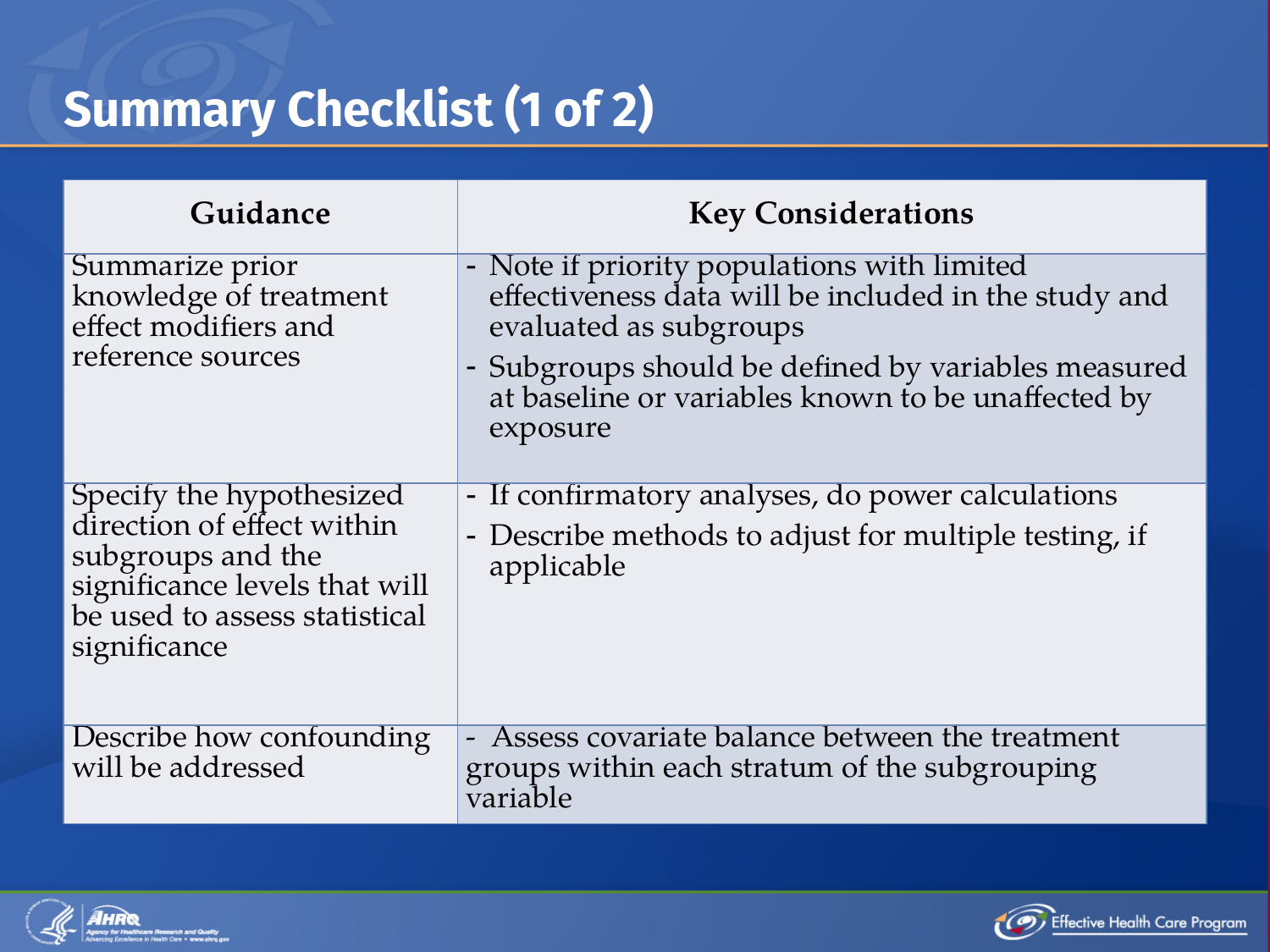

# Summary Checklist (1 of 2)
| Guidance | Key Considerations |
| --- | --- |
| Summarize prior knowledge of treatment effect modifiers and reference sources | Note if priority populations with limited effectiveness data will be included in the study and evaluated as subgroups Subgroups should be defined by variables measured at baseline or variables known to be unaffected by exposure |
| Specify the hypothesized direction of effect within subgroups and the significance levels that will be used to assess statistical significance | If confirmatory analyses, do power calculations Describe methods to adjust for multiple testing, if applicable |
| Describe how confounding will be addressed | - Assess covariate balance between the treatment groups within each stratum of the subgrouping variable |